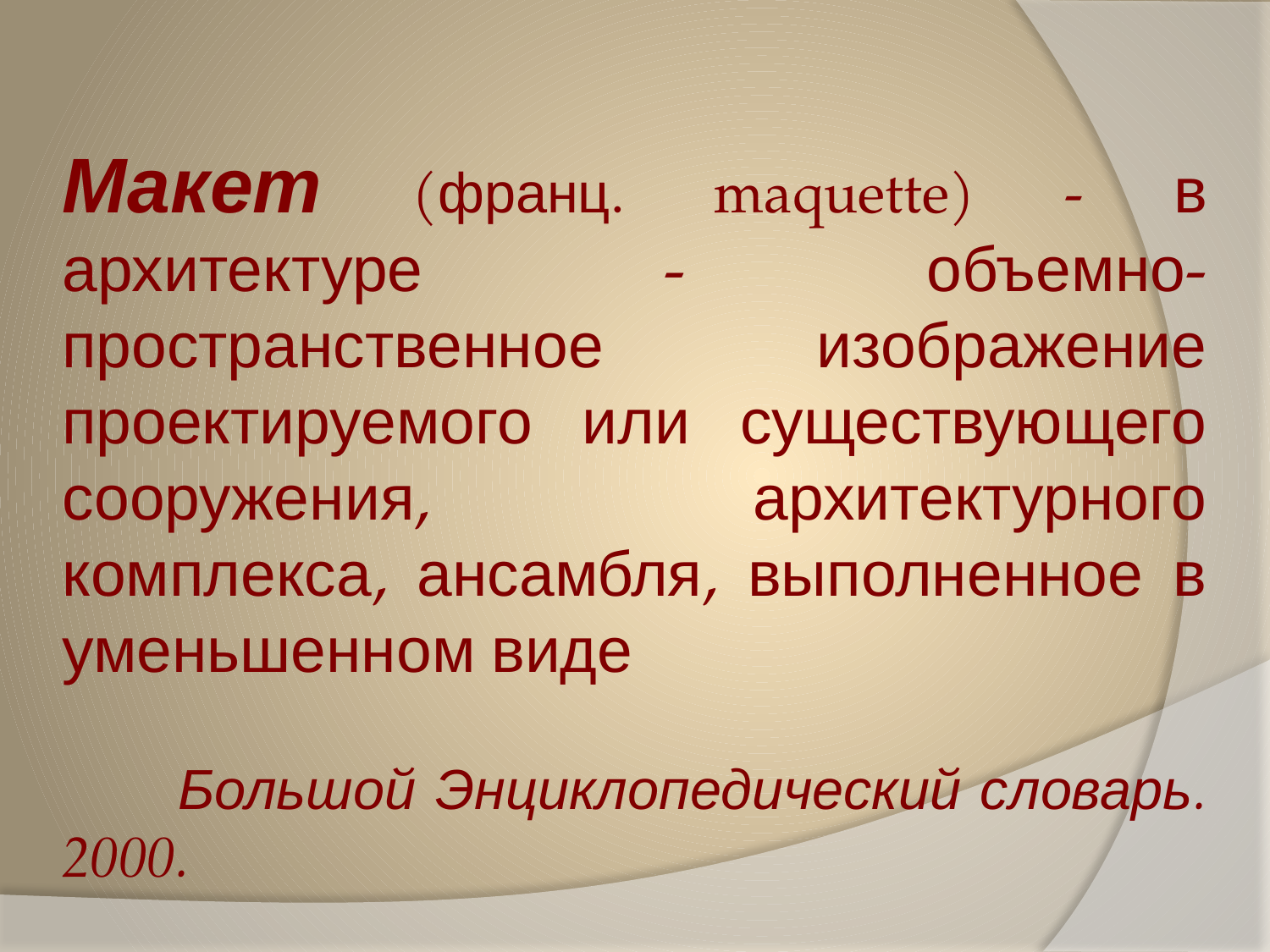

Макет (франц. maquette) - в архитектуре - объемно-пространственное изображение проектируемого или существующего сооружения, архитектурного комплекса, ансамбля, выполненное в уменьшенном виде

      Большой Энциклопедический словарь. 2000.